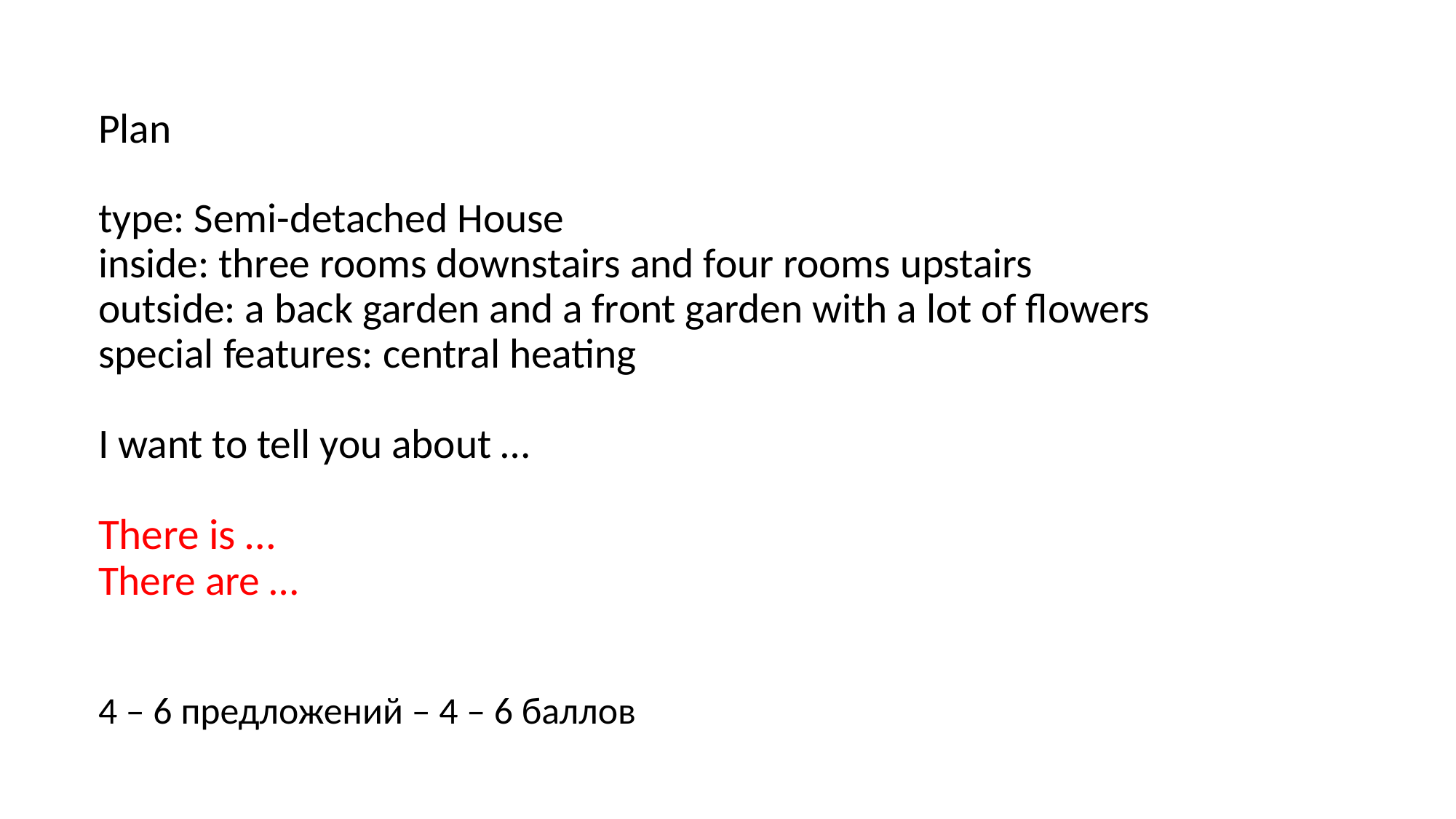

# Plan type: Semi-detached House inside: three rooms downstairs and four rooms upstairs outside: a back garden and a front garden with a lot of flowers special features: central heating I want to tell you about … There is … There are … 4 – 6 предложений – 4 – 6 баллов